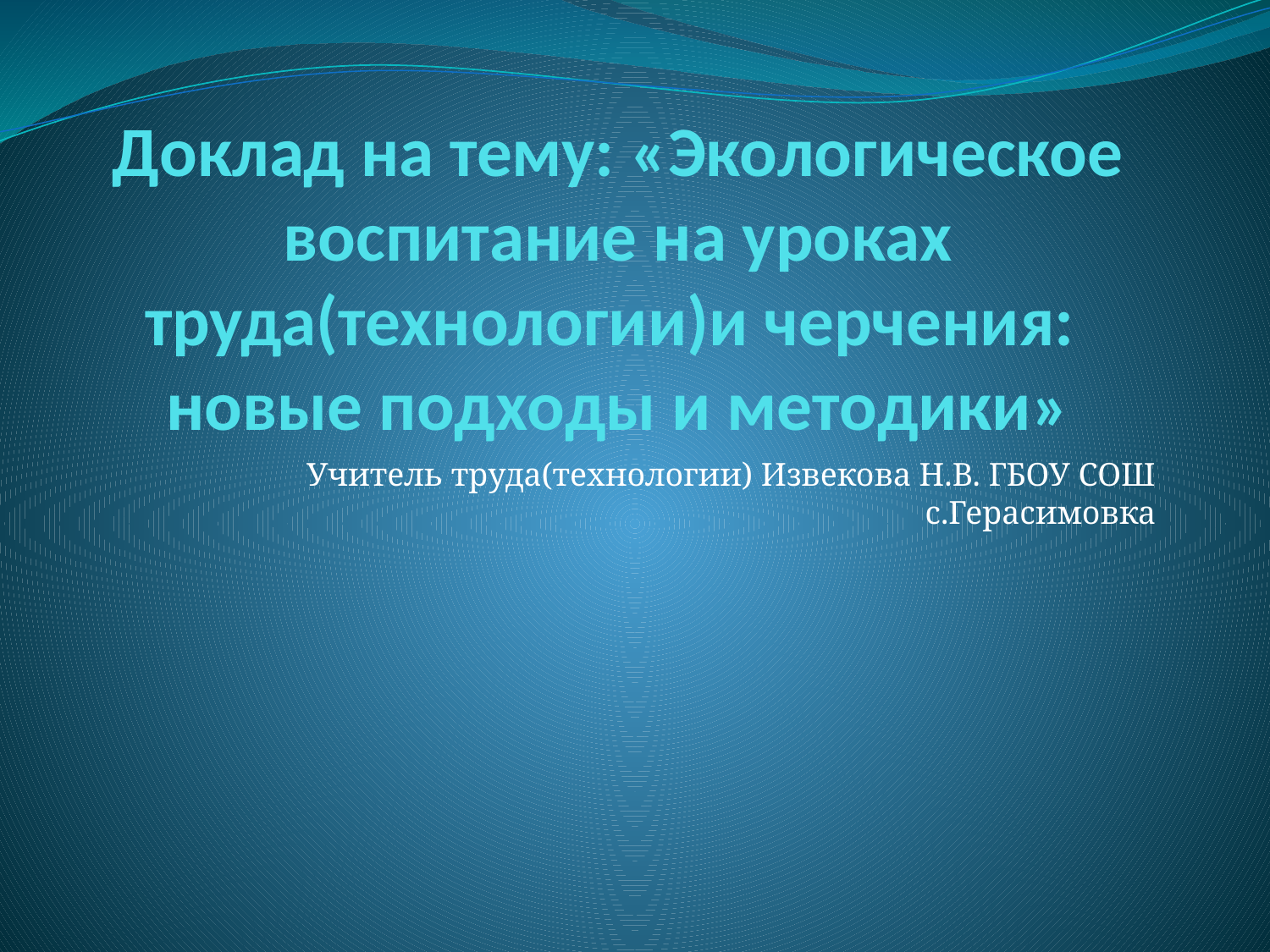

# Доклад на тему: «Экологическое воспитание на уроках труда(технологии)и черчения: новые подходы и методики»
Учитель труда(технологии) Извекова Н.В. ГБОУ СОШ с.Герасимовка